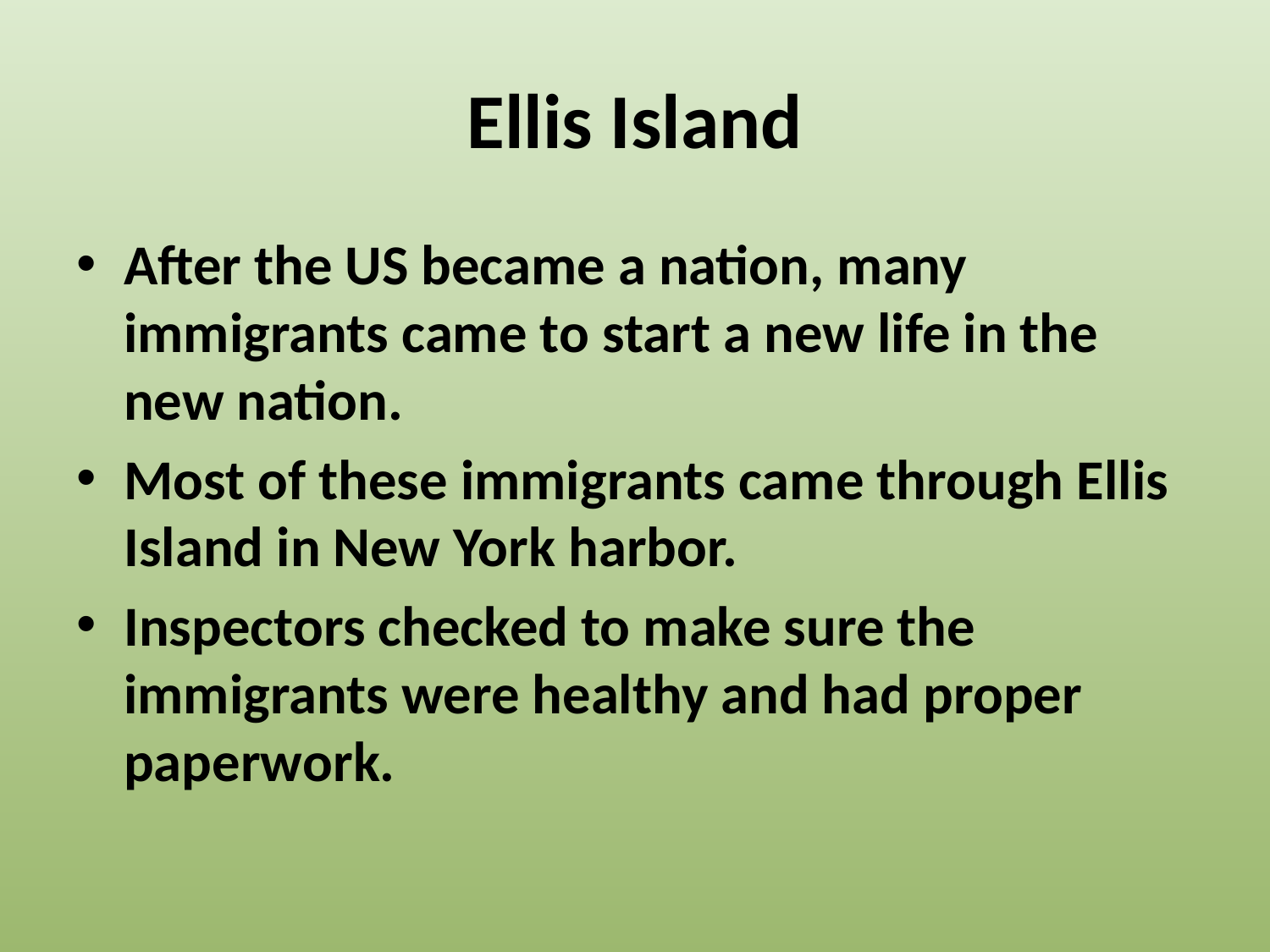

# Ellis Island
After the US became a nation, many immigrants came to start a new life in the new nation.
Most of these immigrants came through Ellis Island in New York harbor.
Inspectors checked to make sure the immigrants were healthy and had proper paperwork.